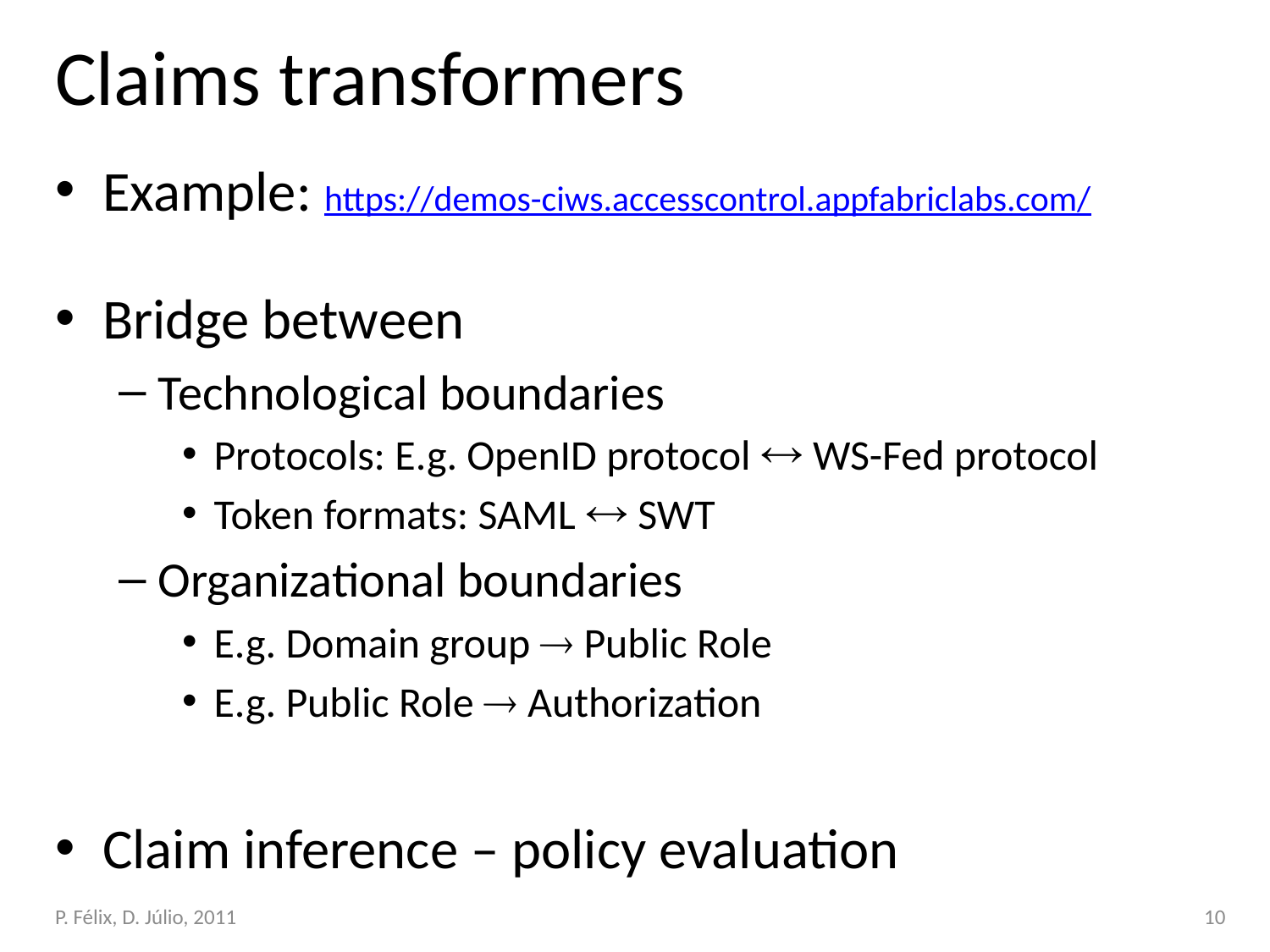

# Claims transformers
Example: https://demos-ciws.accesscontrol.appfabriclabs.com/

Bridge between
Technological boundaries
Protocols: E.g. OpenID protocol ↔ WS-Fed protocol
Token formats: SAML ↔ SWT
Organizational boundaries
E.g. Domain group → Public Role
E.g. Public Role → Authorization

Claim inference – policy evaluation

P. Félix, D. Júlio, 2011
10